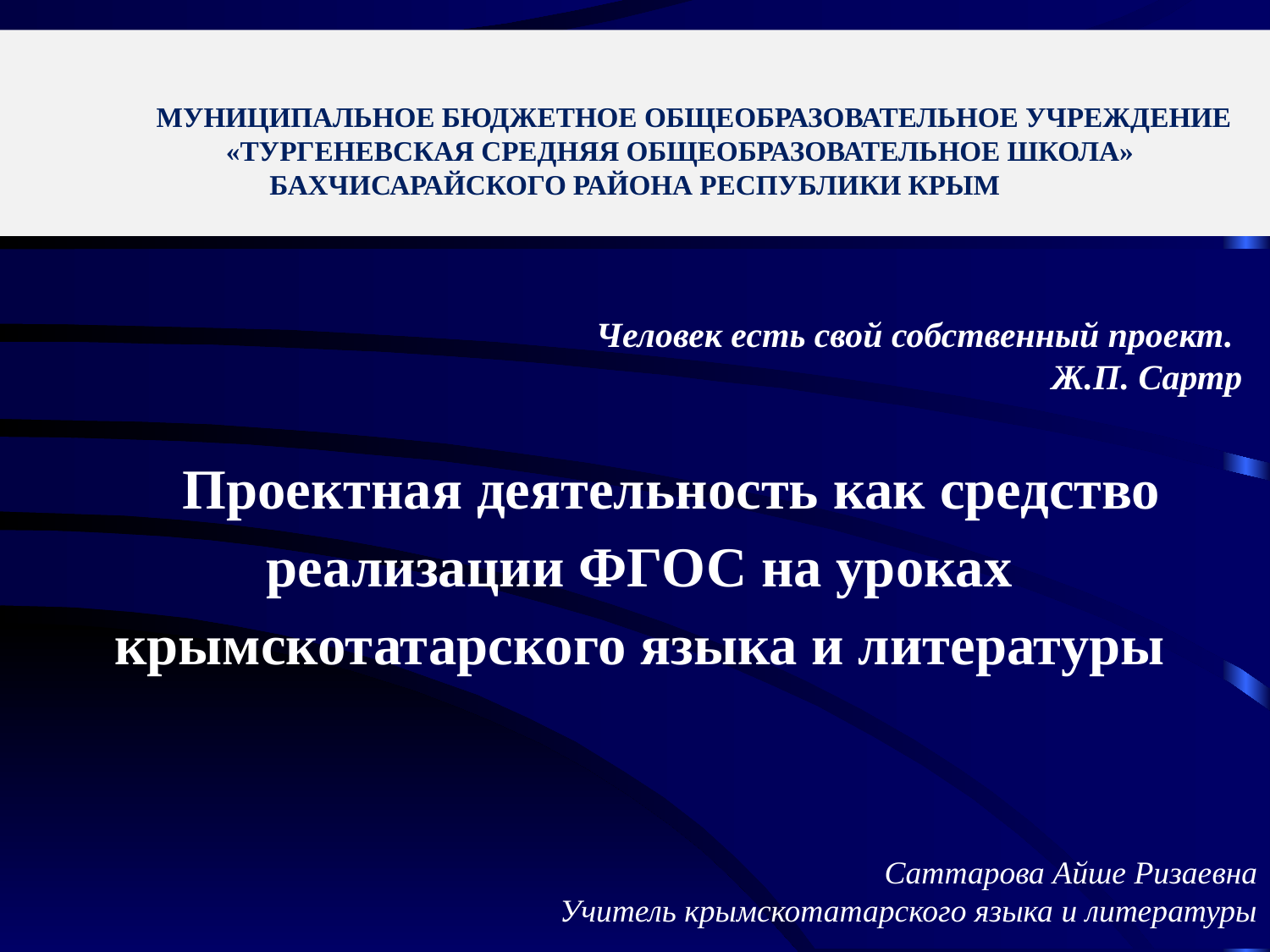

# МУНИЦИПАЛЬНОЕ БЮДЖЕТНОЕ ОБЩЕОБРАЗОВАТЕЛЬНОЕ УЧРЕЖДЕНИЕ «ТУРГЕНЕВСКАЯ СРЕДНЯЯ ОБЩЕОБРАЗОВАТЕЛЬНОЕ ШКОЛА» БАХЧИСАРАЙСКОГО РАЙОНА РЕСПУБЛИКИ КРЫМ
Человек есть свой собственный проект.
Ж.П. Сартр
Проектная деятельность как средство реализации ФГОС на уроках крымскотатарского языка и литературы

Саттарова Айше Ризаевна
Учитель крымскотатарского языка и литературы